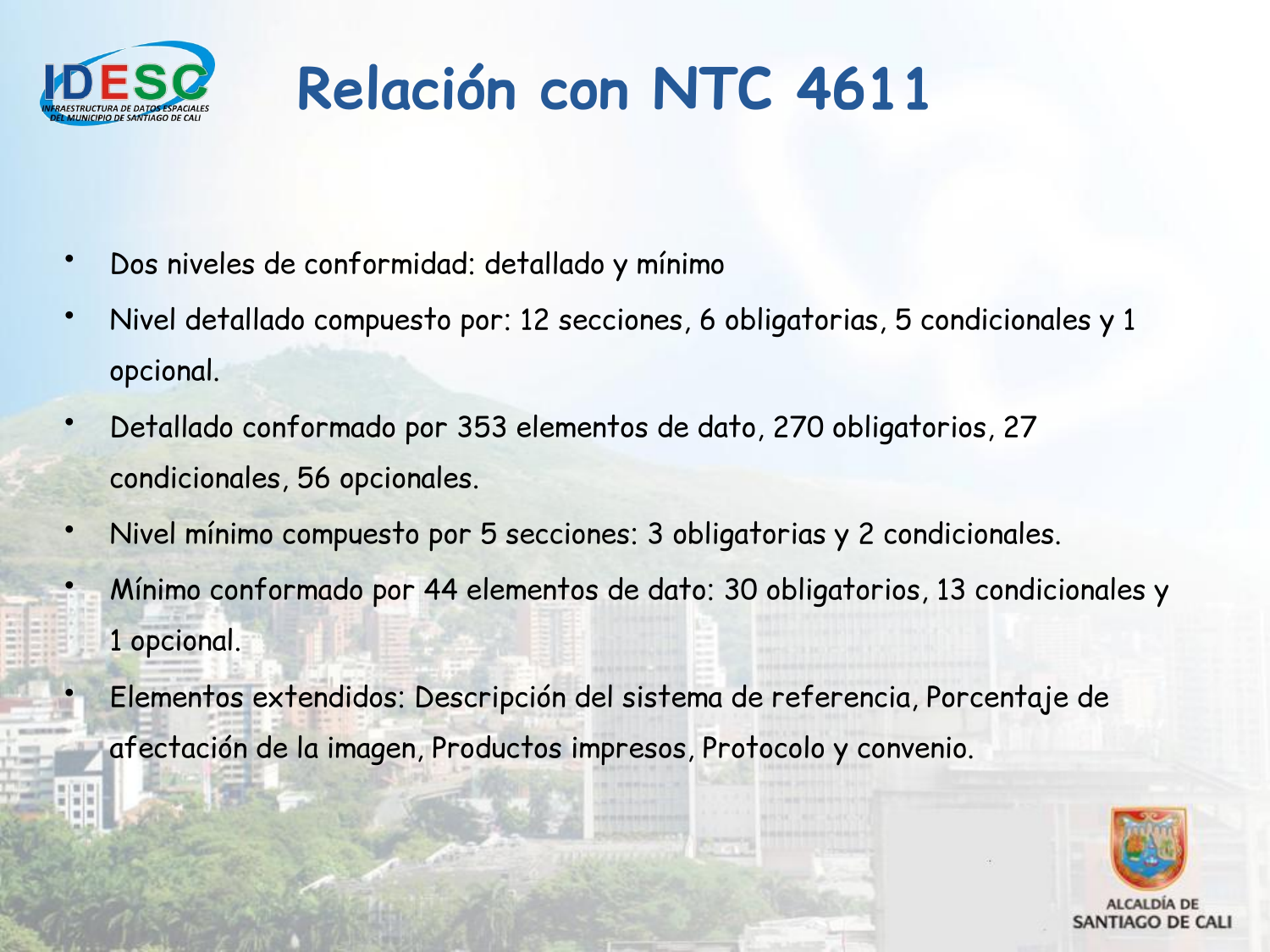

Relación con NTC 4611
Dos niveles de conformidad: detallado y mínimo
Nivel detallado compuesto por: 12 secciones, 6 obligatorias, 5 condicionales y 1 opcional.
Detallado conformado por 353 elementos de dato, 270 obligatorios, 27 condicionales, 56 opcionales.
Nivel mínimo compuesto por 5 secciones: 3 obligatorias y 2 condicionales.
Mínimo conformado por 44 elementos de dato: 30 obligatorios, 13 condicionales y 1 opcional.
Elementos extendidos: Descripción del sistema de referencia, Porcentaje de afectación de la imagen, Productos impresos, Protocolo y convenio.